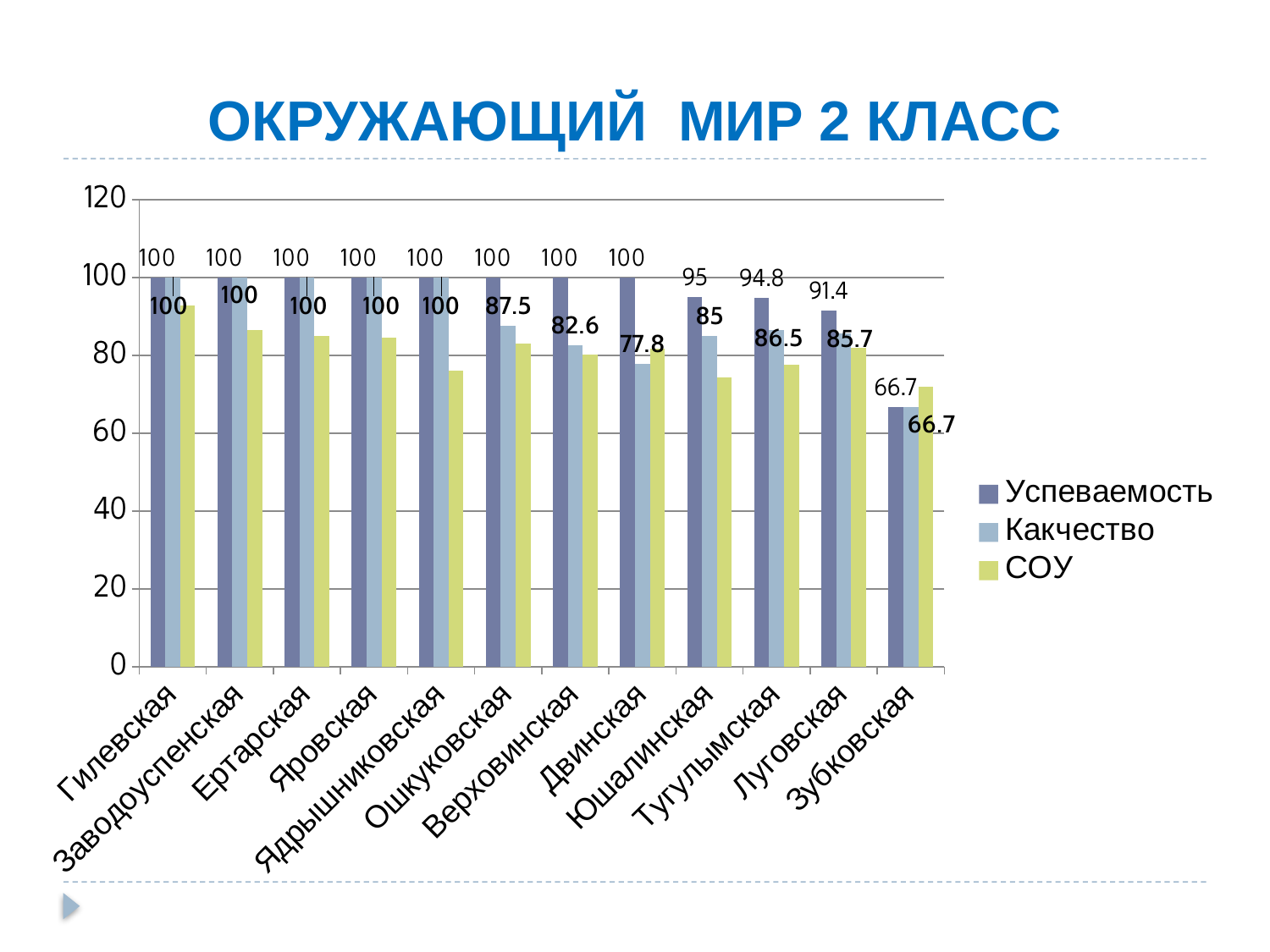

# ОКРУЖАЮЩИЙ  МИР 2 КЛАСС

### Chart

| Category | Успеваемость | Какчество | СОУ |
|---|---|---|---|
| Гилевская | 100.0 | 100.0 | 92.8 |
| Заводоуспенская | 100.0 | 100.0 | 86.5 |
| Ертарская | 100.0 | 100.0 | 85.0 |
| Яровская | 100.0 | 100.0 | 84.6 |
| Ядрышниковская | 100.0 | 100.0 | 76.0 |
| Ошкуковская | 100.0 | 87.5 | 83.0 |
| Верховинская | 100.0 | 82.6 | 80.2 |
| Двинская | 100.0 | 77.8 | 81.8 |
| Юшалинская | 95.0 | 85.0 | 74.4 |
| Тугулымская | 94.8 | 86.5 | 77.5 |
| Луговская | 91.4 | 85.7 | 81.9 |
| Зубковская | 66.7 | 66.7 | 72.0 |